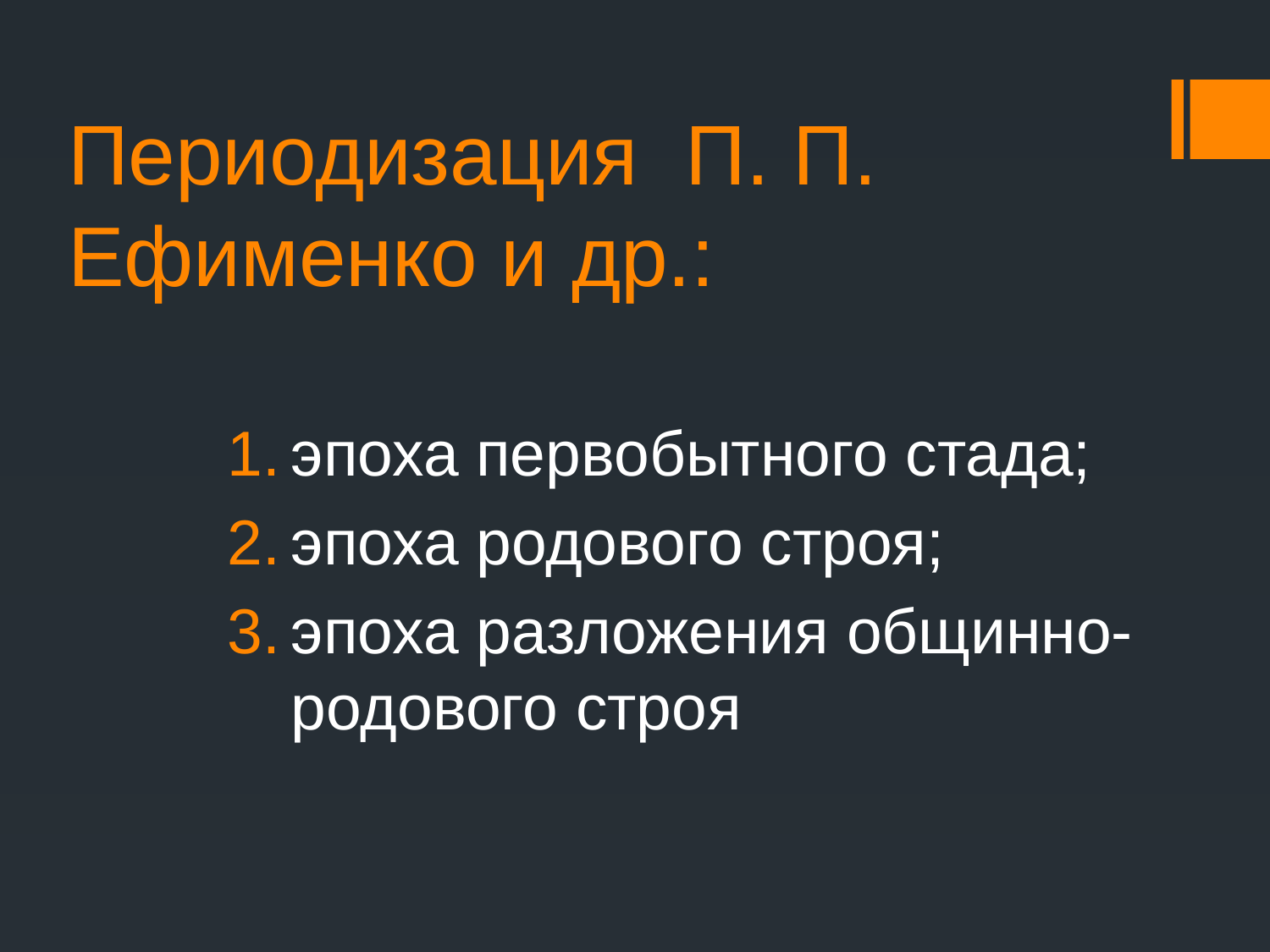

# Периодизация  П. П. Ефименко и др.:
эпоха первобытного стада;
эпоха родового строя;
эпоха разложения общинно-родового строя